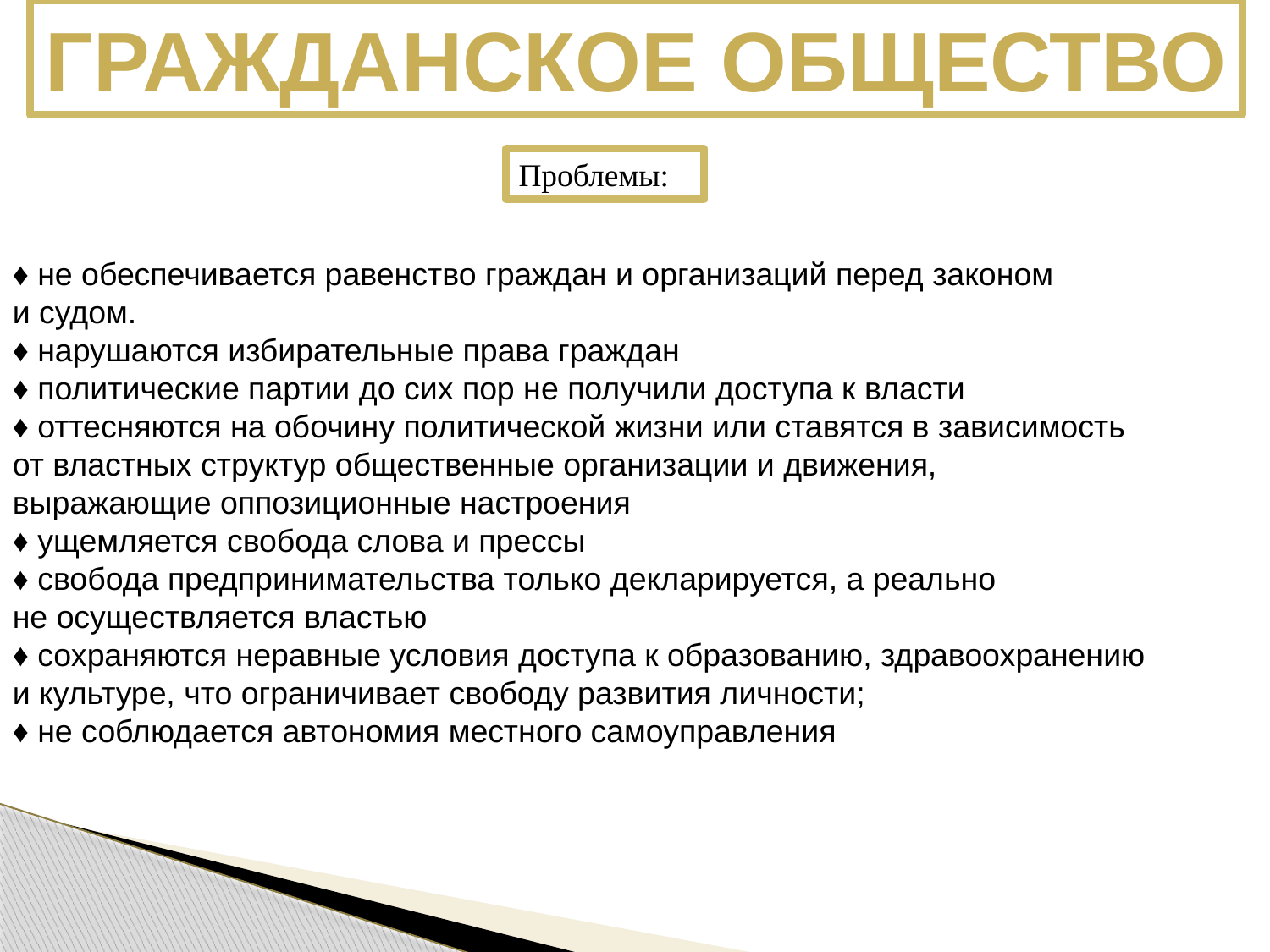

Гражданское общество
Проблемы:
♦ не обеспечивается равенство граждан и организаций перед законом
и судом.
♦ нарушаются избирательные права граждан
♦ политические партии до сих пор не получили доступа к власти
♦ оттесняются на обочину политической жизни или ставятся в зависимость
от властных структур общественные организации и движения,
выражающие оппозиционные настроения
♦ ущемляется свобода слова и прессы
♦ свобода предпринимательства только декларируется, а реально
не осуществляется властью
♦ сохраняются неравные условия доступа к образованию, здравоохранению
и культуре, что ограничивает свободу развития личности;
♦ не соблюдается автономия местного самоуправления